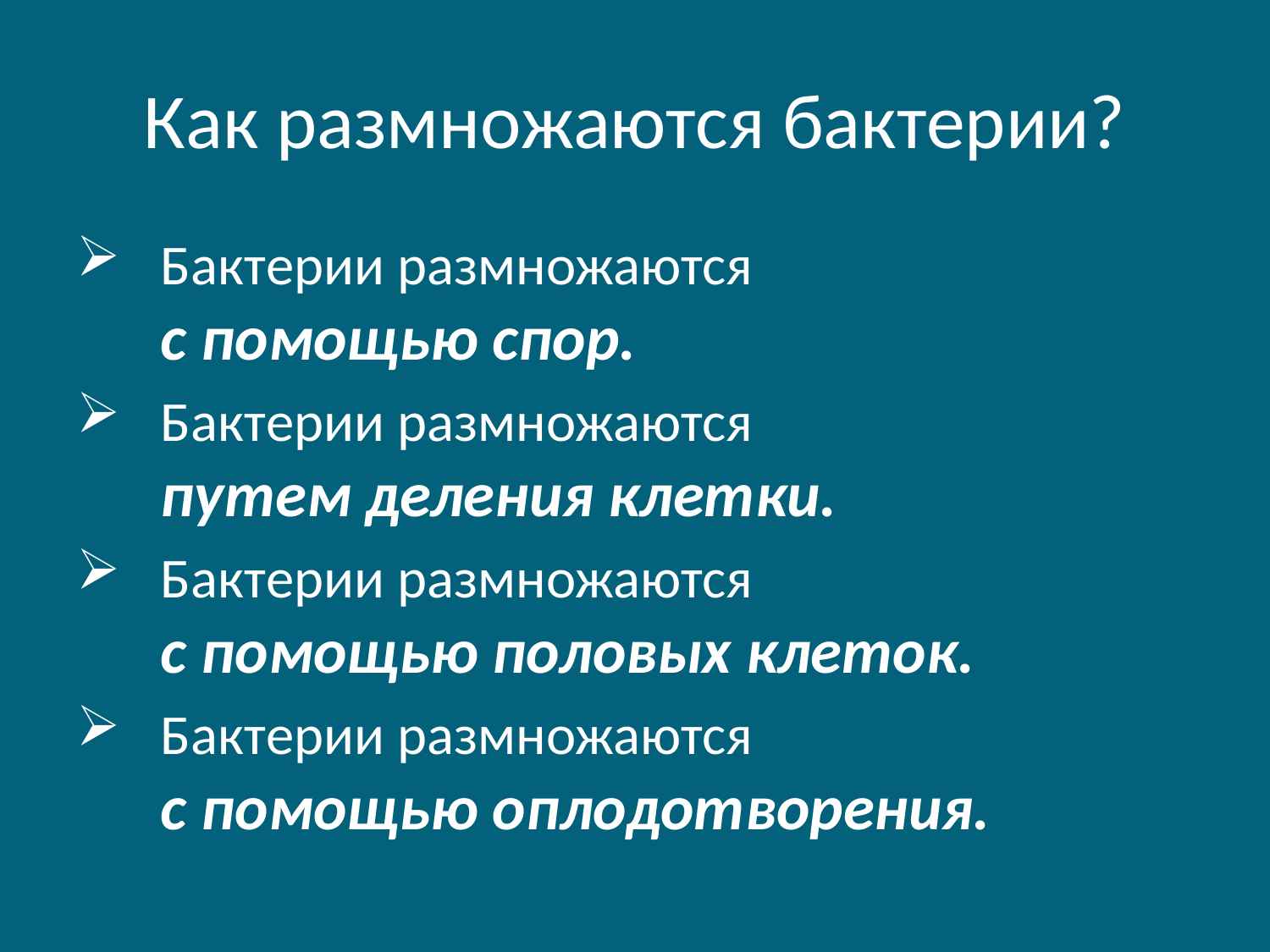

# Как размножаются бактерии?
Бактерии размножаются
с помощью спор.
Бактерии размножаются
путем деления клетки.
Бактерии размножаются
с помощью половых клеток.
Бактерии размножаются
с помощью оплодотворения.